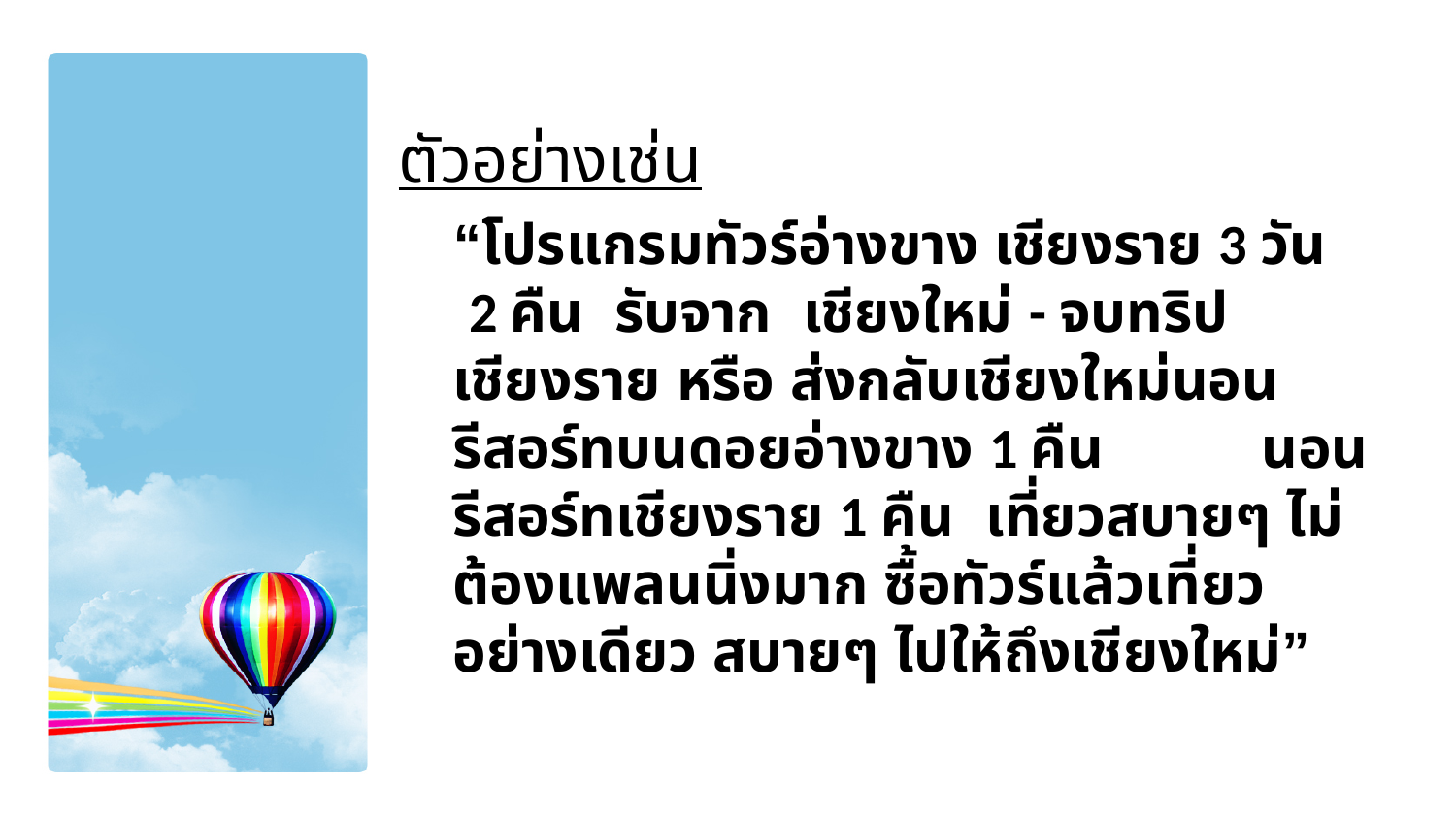

#
ตัวอย่างเช่น
	“โปรแกรมทัวร์อ่างขาง เชียงราย 3 วัน 2 คืน  รับจาก  เชียงใหม่ - จบทริปเชียงราย หรือ ส่งกลับเชียงใหม่นอนรีสอร์ทบนดอยอ่างขาง 1 คืน          นอนรีสอร์ทเชียงราย 1 คืน  เที่ยวสบายๆ ไม่ต้องแพลนนิ่งมาก ซื้อทัวร์แล้วเที่ยวอย่างเดียว สบายๆ ไปให้ถึงเชียงใหม่”